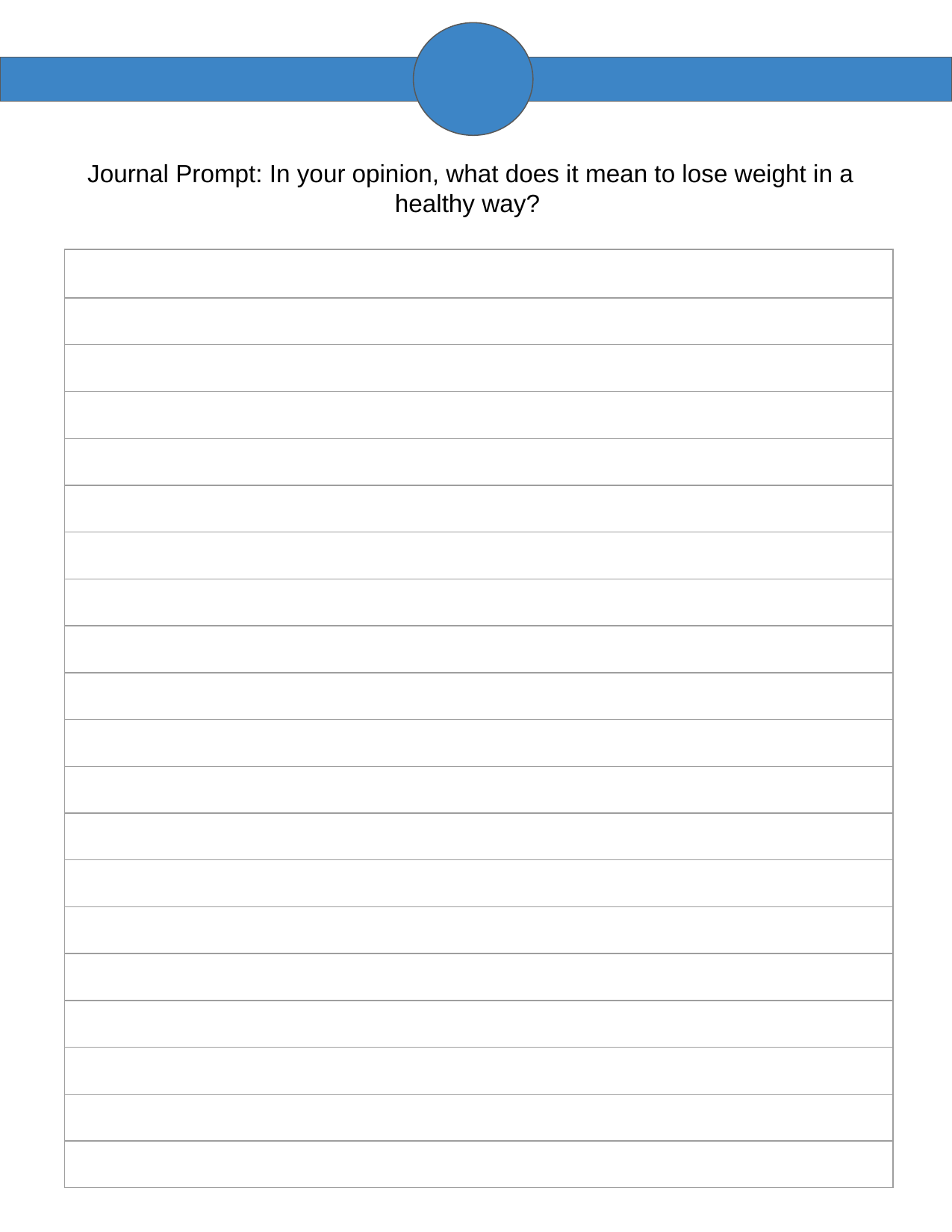

Journal Prompt: In your opinion, what does it mean to lose weight in a healthy way?
|  |
| --- |
|  |
|  |
|  |
|  |
|  |
|  |
|  |
|  |
|  |
|  |
|  |
|  |
|  |
|  |
|  |
|  |
|  |
|  |
|  |